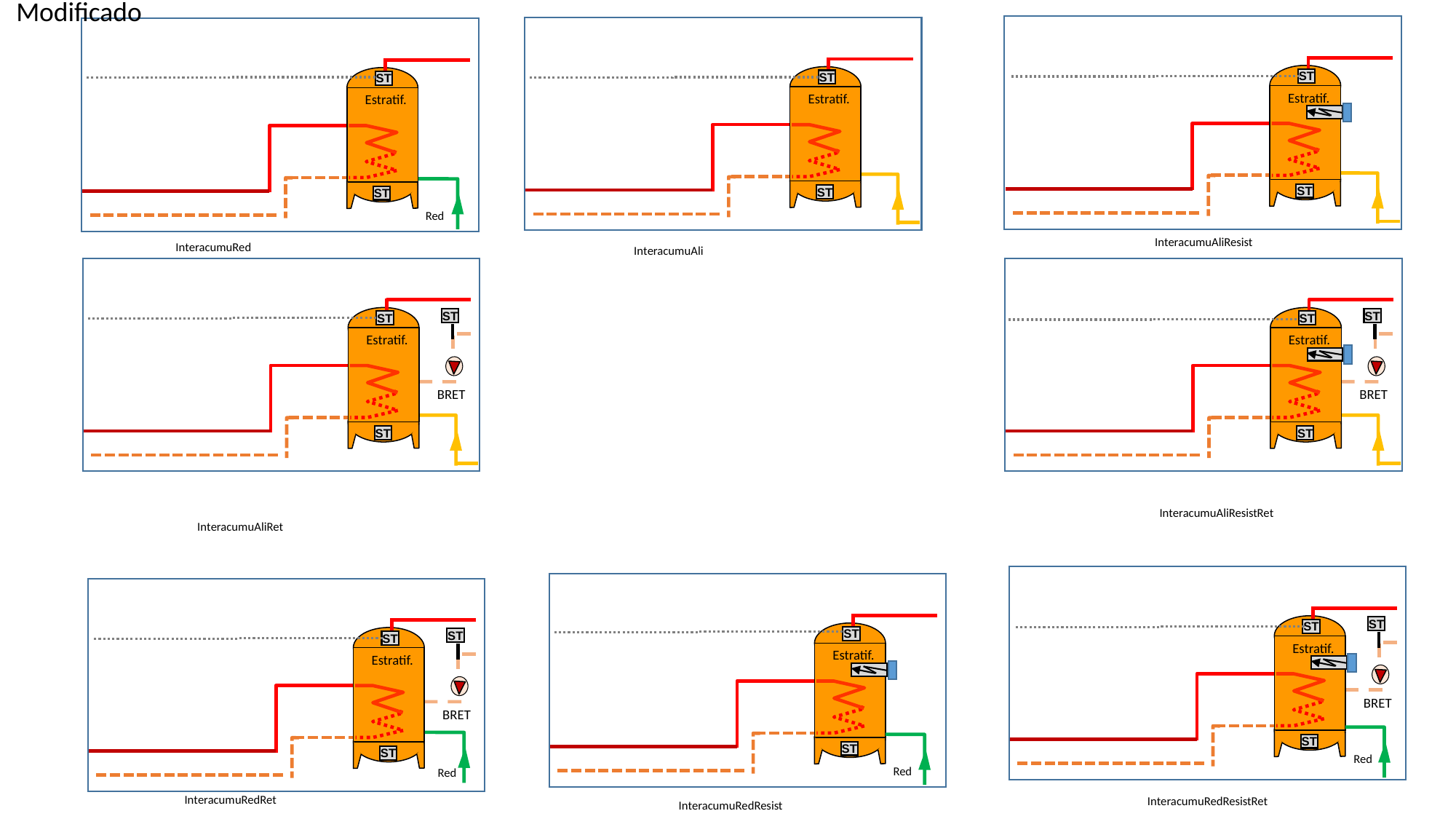

Modificado

ST
ST
ST
Estratif.
Estratif.
Estratif.

ST
ST
ST

Red

InteracumuAliResist
InteracumuRed
InteracumuAli

ST
ST
ST
ST
Estratif.
Estratif.

BRET
BRET

ST
ST

InteracumuAliResistRet
InteracumuAliRet

ST
ST

ST

ST
ST
Estratif.
Estratif.
Estratif.

BRET
BRET

ST

ST
Red
ST

Red
Red
InteracumuRedRet
InteracumuRedResistRet
InteracumuRedResist